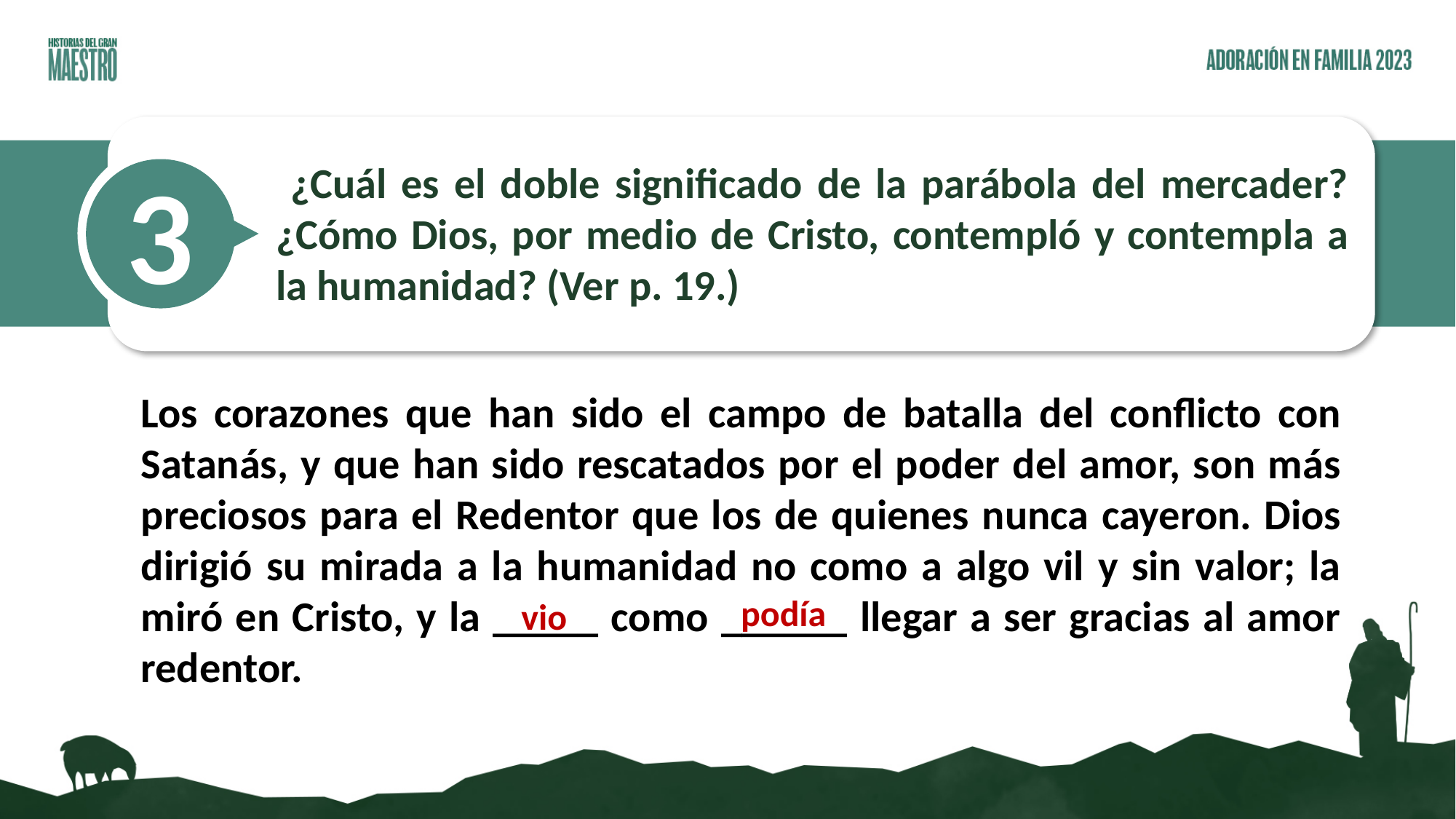

3
 ¿Cuál es el doble significado de la parábola del mercader? ¿Cómo Dios, por medio de Cristo, contempló y contempla a la humanidad? (Ver p. 19.)
Los corazones que han sido el campo de batalla del conflicto con Satanás, y que han sido rescatados por el poder del amor, son más preciosos para el Redentor que los de quienes nunca cayeron. Dios dirigió su mirada a la humanidad no como a algo vil y sin valor; la miró en Cristo, y la _____ como ______ llegar a ser gracias al amor redentor.
podía
vio